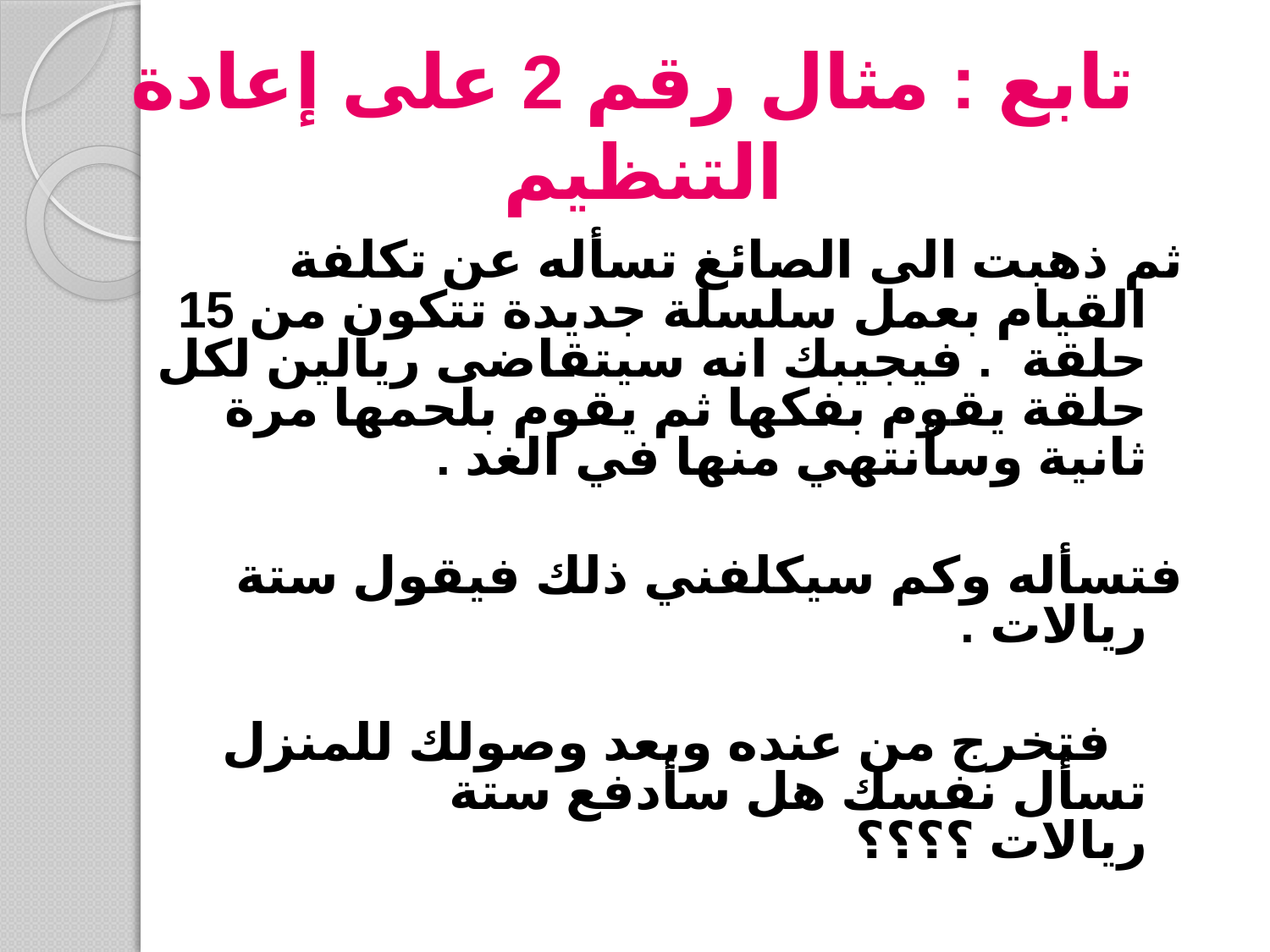

# تابع : مثال رقم 2 على إعادة التنظيم
ثم ذهبت الى الصائغ تسأله عن تكلفة القيام بعمل سلسلة جديدة تتكون من 15 حلقة  . فيجيبك انه سيتقاضى ريالين لكل حلقة يقوم بفكها ثم يقوم بلحمها مرة ثانية وسأنتهي منها في الغد .

فتسأله وكم سيكلفني ذلك فيقول ستة ريالات .

     فتخرج من عنده وبعد وصولك للمنزل تسأل نفسك هل سأدفع ستة ريالات ؟؟؟؟